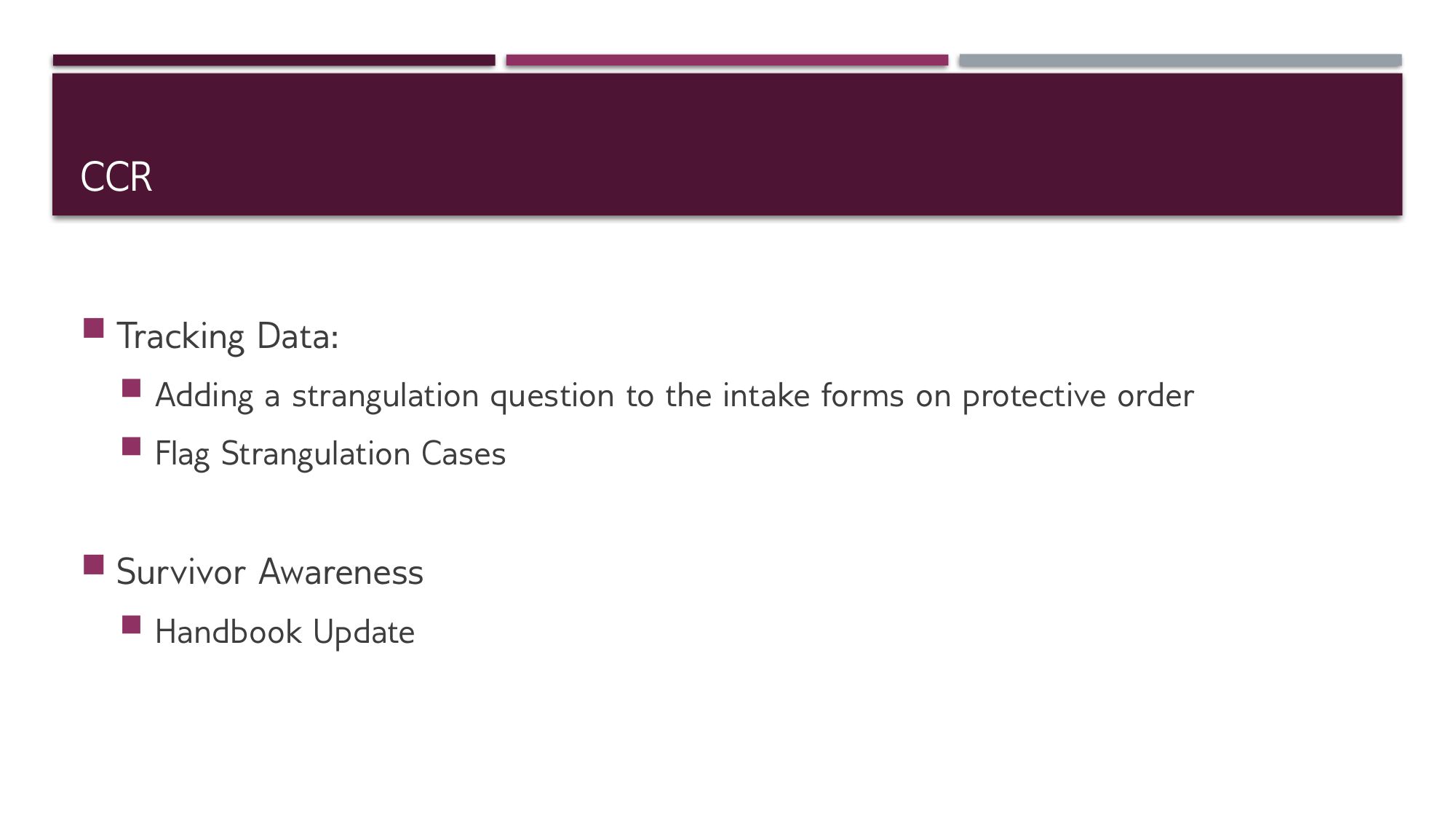

# CCR
Tracking Data:
Adding a strangulation question to the intake forms on protective order
Flag Strangulation Cases

Survivor Awareness
Handbook Update